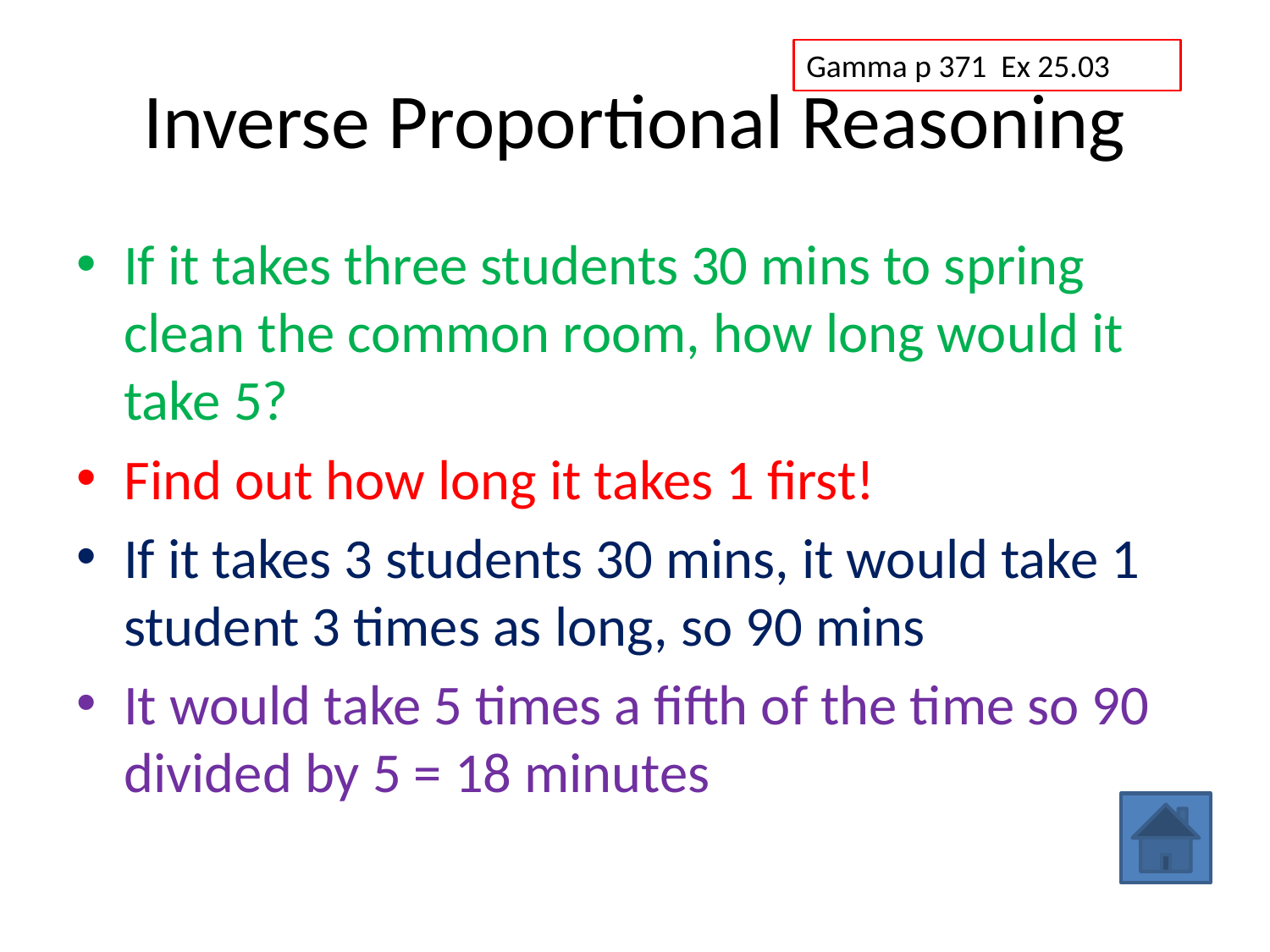

# Inverse Proportional Reasoning
Gamma p 371  Ex 25.03
If it takes three students 30 mins to spring clean the common room, how long would it take 5?
Find out how long it takes 1 first!
If it takes 3 students 30 mins, it would take 1 student 3 times as long, so 90 mins
It would take 5 times a fifth of the time so 90 divided by 5 = 18 minutes